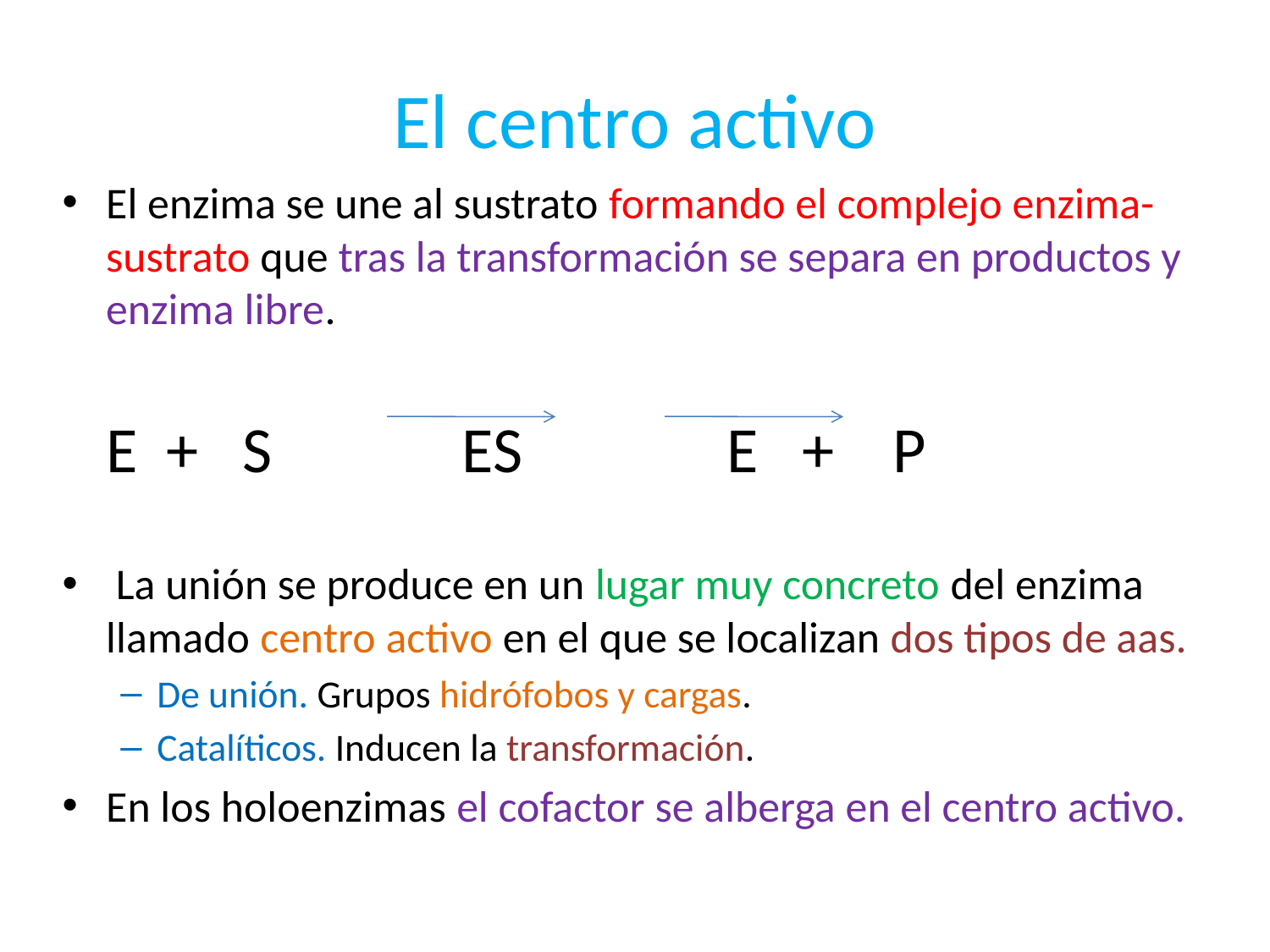

# El centro activo
El enzima se une al sustrato formando el complejo enzima-sustrato que tras la transformación se separa en productos y enzima libre.

		E  +   S             ES              E   +    P

 La unión se produce en un lugar muy concreto del enzima llamado centro activo en el que se localizan dos tipos de aas.
De unión. Grupos hidrófobos y cargas.
Catalíticos. Inducen la transformación.
En los holoenzimas el cofactor se alberga en el centro activo.